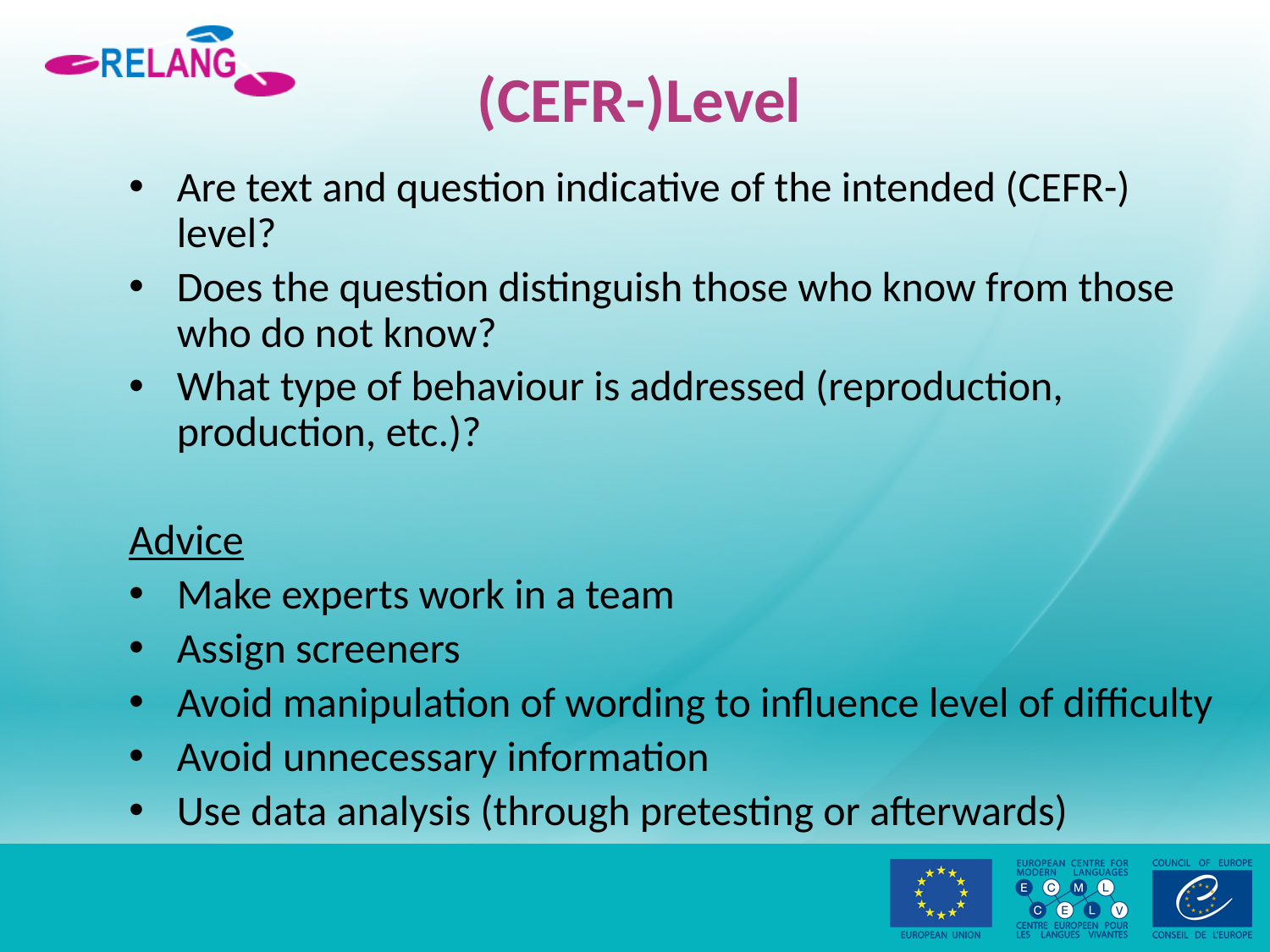

# (CEFR-)Level
Are text and question indicative of the intended (CEFR-) level?
Does the question distinguish those who know from those who do not know?
What type of behaviour is addressed (reproduction, production, etc.)?

Advice
Make experts work in a team
Assign screeners
Avoid manipulation of wording to influence level of difficulty
Avoid unnecessary information
Use data analysis (through pretesting or afterwards)